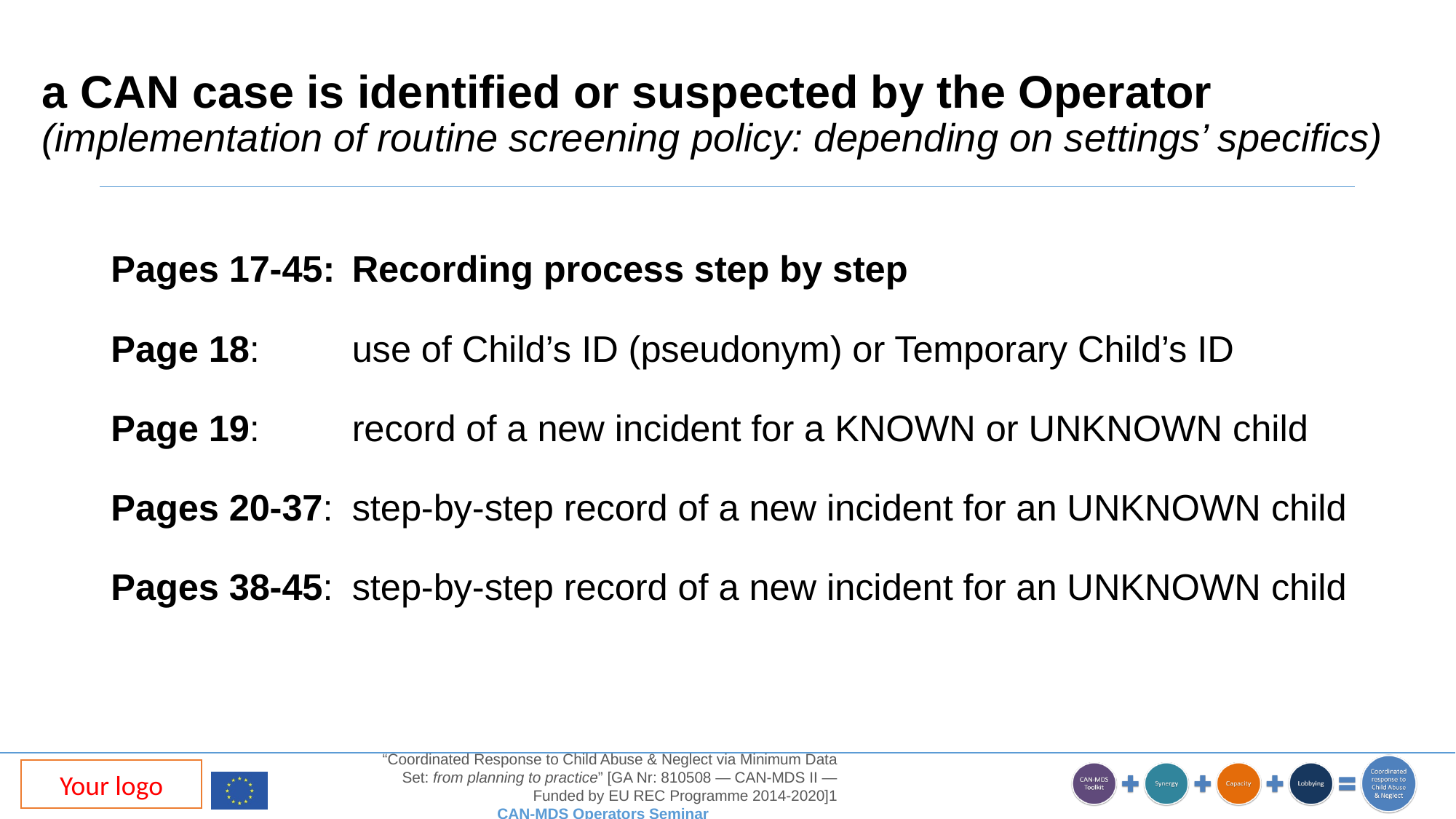

# a CAN case is identified or suspected by the Operator (implementation of routine screening policy: depending on settings’ specifics)
Pages 17-45: 	Recording process step by step
Page 18: 	use of Child’s ID (pseudonym) or Temporary Child’s ID
Page 19: 	record of a new incident for a KNOWN or UNKNOWN child
Pages 20-37: 	step-by-step record of a new incident for an UNKNOWN child
Pages 38-45: 	step-by-step record of a new incident for an UNKNOWN child